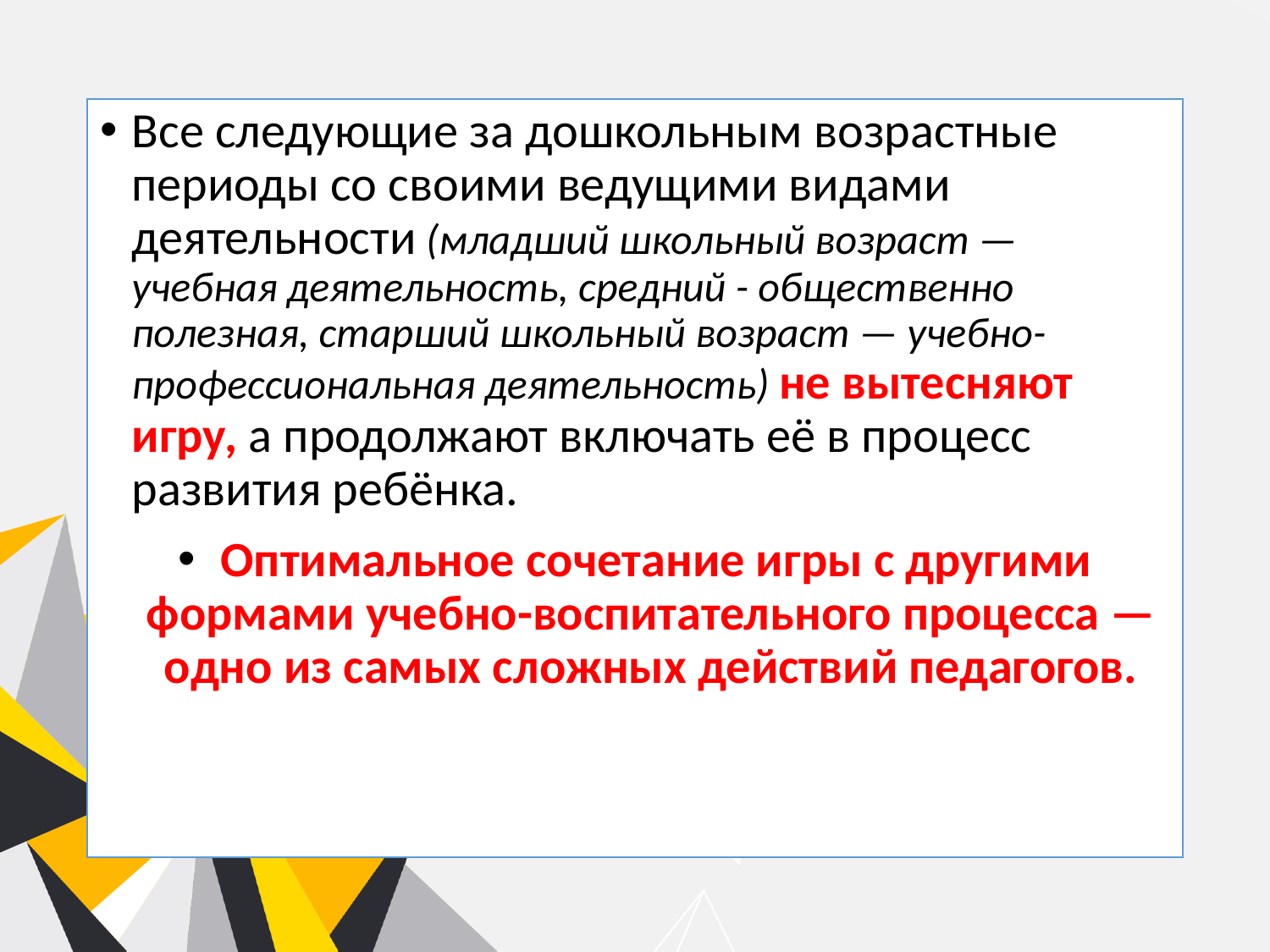

Все следующие за дошкольным возрастные периоды со своими ведущими видами деятельности (младший школьный возраст — учебная деятельность, средний - общественно полезная, старший школьный возраст — учебно-профессиональная деятельность) не вытесняют игру, а продолжают включать её в процесс развития ребёнка.
 Оптимальное сочетание игры с другими формами учебно-воспитательного процесса — одно из самых сложных действий педагогов.